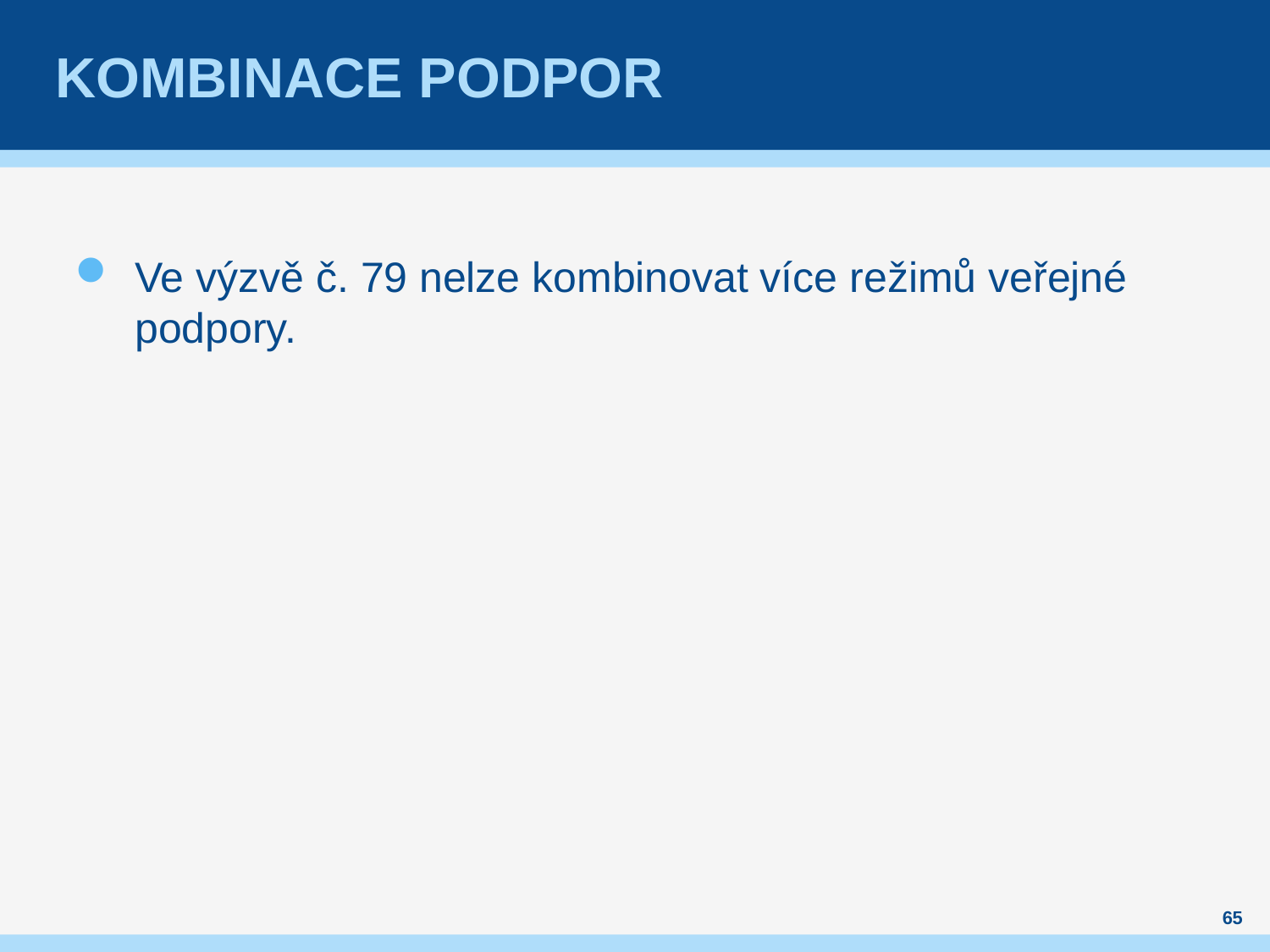

# Kombinace podpor
Ve výzvě č. 79 nelze kombinovat více režimů veřejné podpory.
65